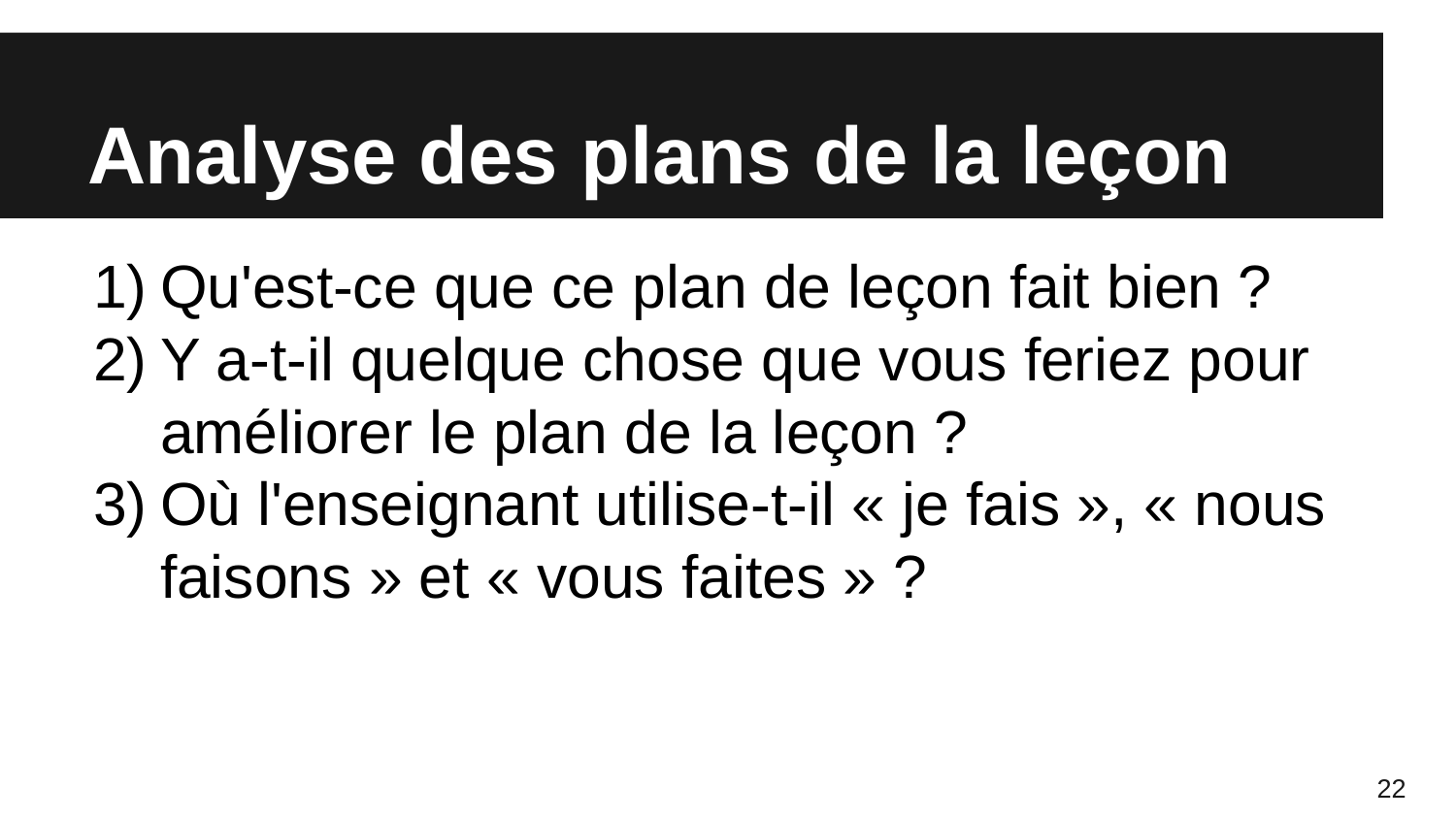

# Analyse des plans de la leçon
Qu'est-ce que ce plan de leçon fait bien ?
Y a-t-il quelque chose que vous feriez pour améliorer le plan de la leçon ?
Où l'enseignant utilise-t-il « je fais », « nous faisons » et « vous faites » ?
22